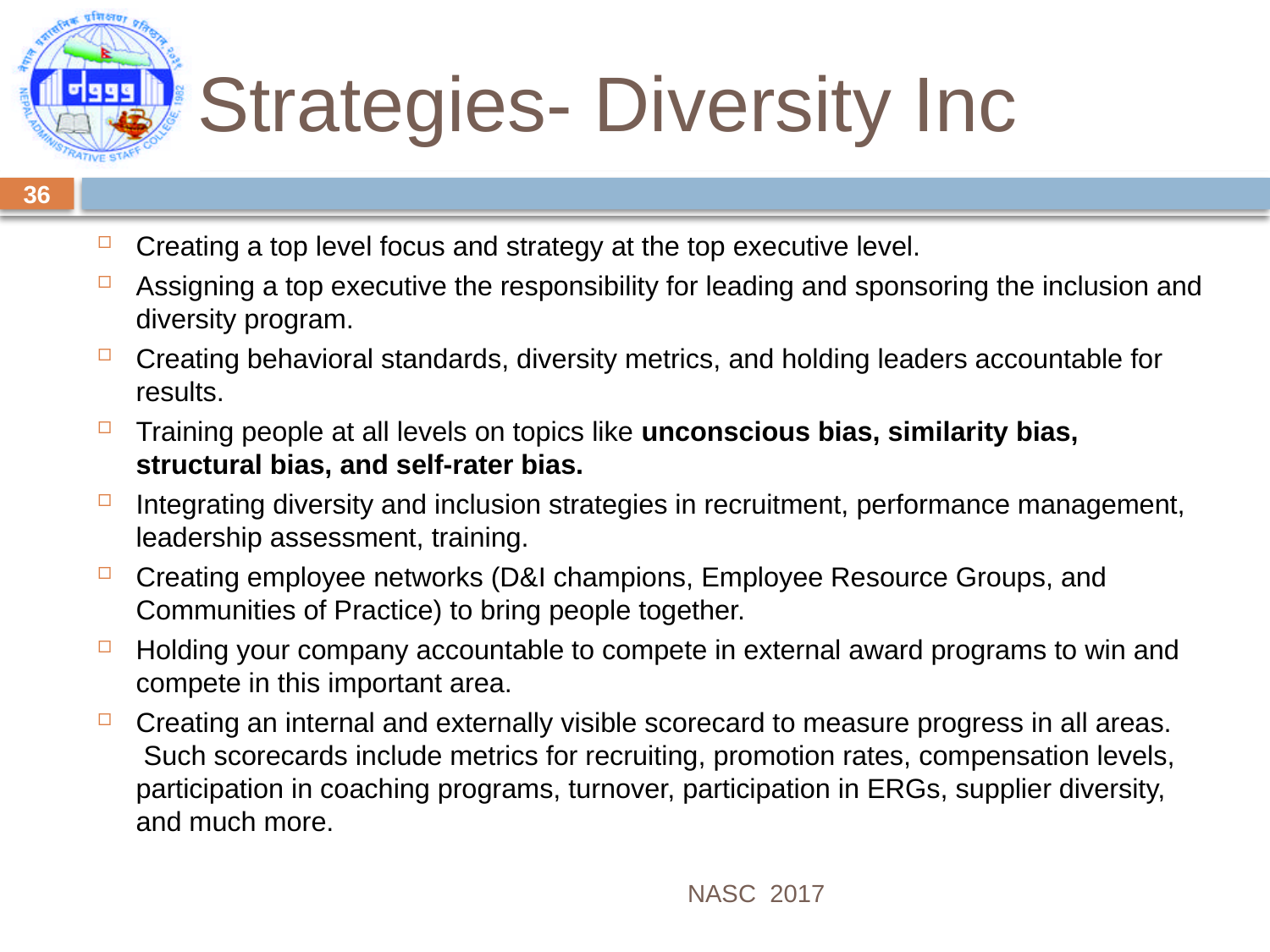

# Strategies- Diversity Inc
36
Creating a top level focus and strategy at the top executive level.
Assigning a top executive the responsibility for leading and sponsoring the inclusion and diversity program.
Creating behavioral standards, diversity metrics, and holding leaders accountable for results.
Training people at all levels on topics like unconscious bias, similarity bias, structural bias, and self-rater bias.
Integrating diversity and inclusion strategies in recruitment, performance management, leadership assessment, training.
Creating employee networks (D&I champions, Employee Resource Groups, and Communities of Practice) to bring people together.
Holding your company accountable to compete in external award programs to win and compete in this important area.
Creating an internal and externally visible scorecard to measure progress in all areas.  Such scorecards include metrics for recruiting, promotion rates, compensation levels, participation in coaching programs, turnover, participation in ERGs, supplier diversity, and much more.
NASC  2017